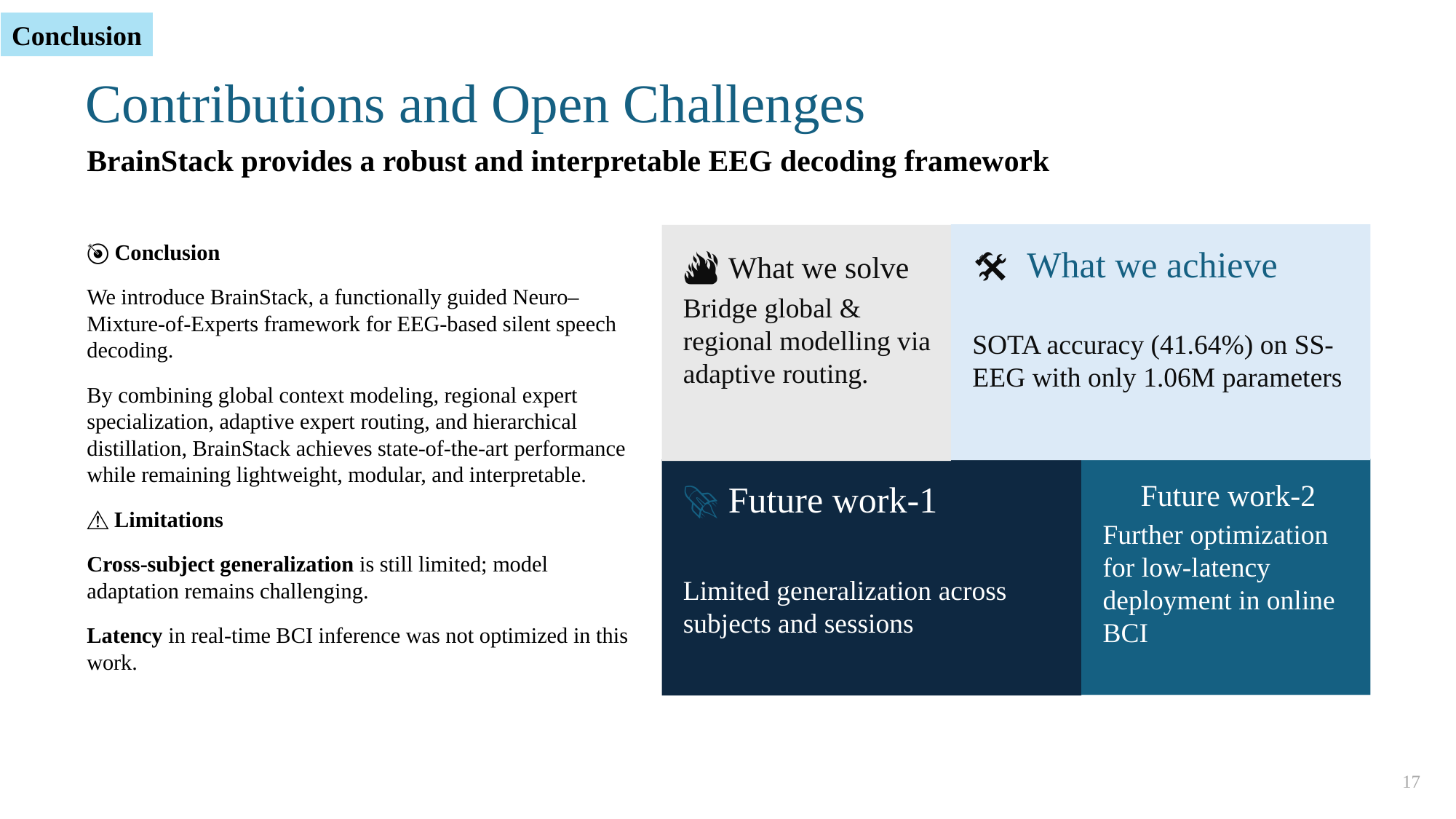

Conclusion
# Contributions and Open Challenges
BrainStack provides a robust and interpretable EEG decoding framework
🛠️  What we achieve

SOTA accuracy (41.64%) on SS-EEG with only 1.06M parameters

🔥 What we solve
Bridge global & regional modelling via adaptive routing.
🎯 Conclusion
We introduce BrainStack, a functionally guided Neuro–Mixture-of-Experts framework for EEG-based silent speech decoding.
By combining global context modeling, regional expert specialization, adaptive expert routing, and hierarchical distillation, BrainStack achieves state-of-the-art performance while remaining lightweight, modular, and interpretable.
⚠️ Limitations
Cross-subject generalization is still limited; model adaptation remains challenging.
Latency in real-time BCI inference was not optimized in this work.
🚀 Future work-2
Further optimization for low-latency deployment in online BCI
🚀 Future work-1

Limited generalization across subjects and sessions
17